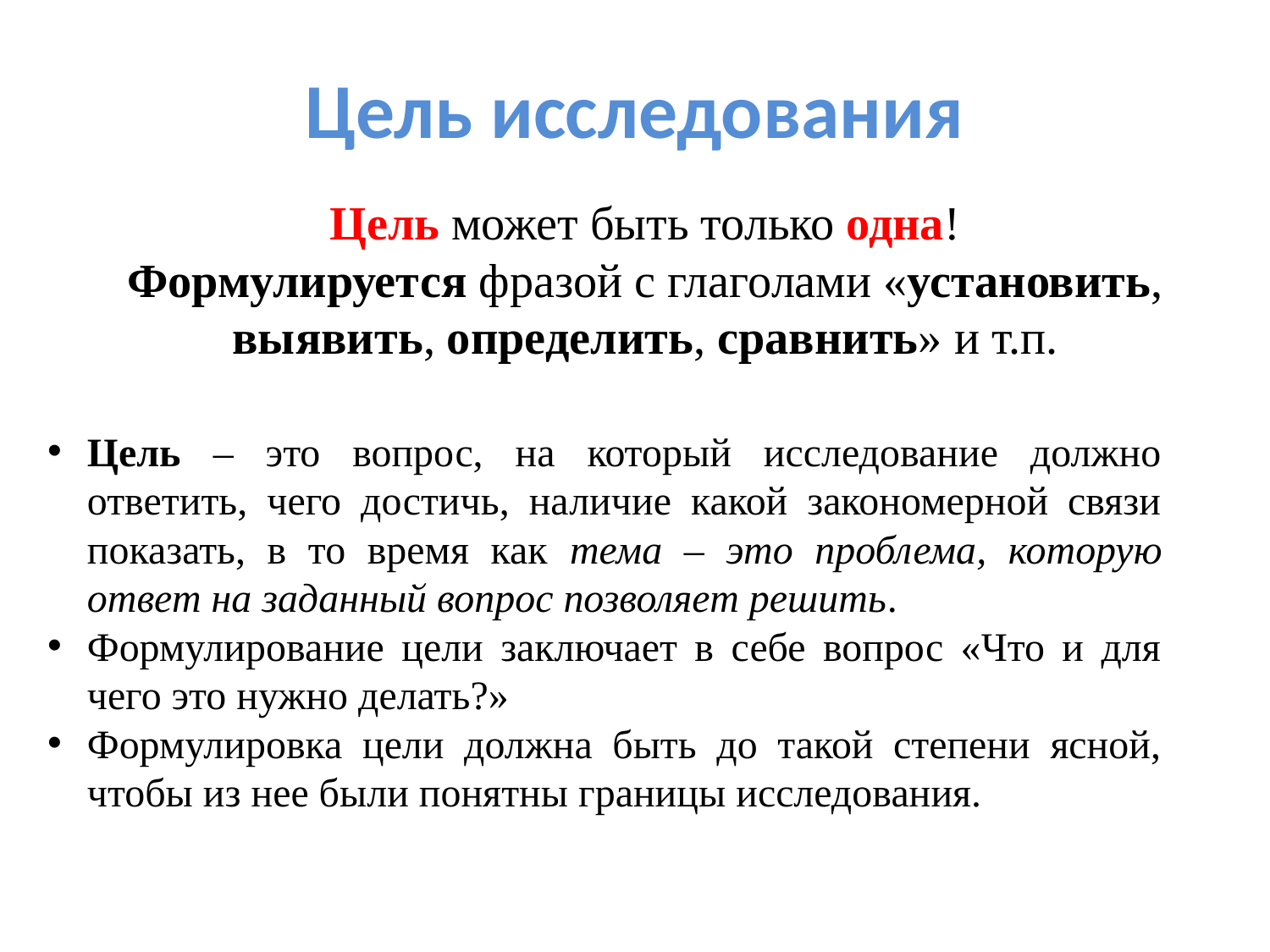

# Цель исследования
Цель может быть только одна!
Формулируется фразой с глаголами «установить, выявить, определить, сравнить» и т.п.
Цель – это вопрос, на который исследование должно ответить, чего достичь, наличие какой закономерной связи показать, в то время как тема – это проблема, которую ответ на заданный вопрос позволяет решить.
Формулирование цели заключает в себе вопрос «Что и для чего это нужно делать?»
Формулировка цели должна быть до такой степени ясной, чтобы из нее были понятны границы исследования.